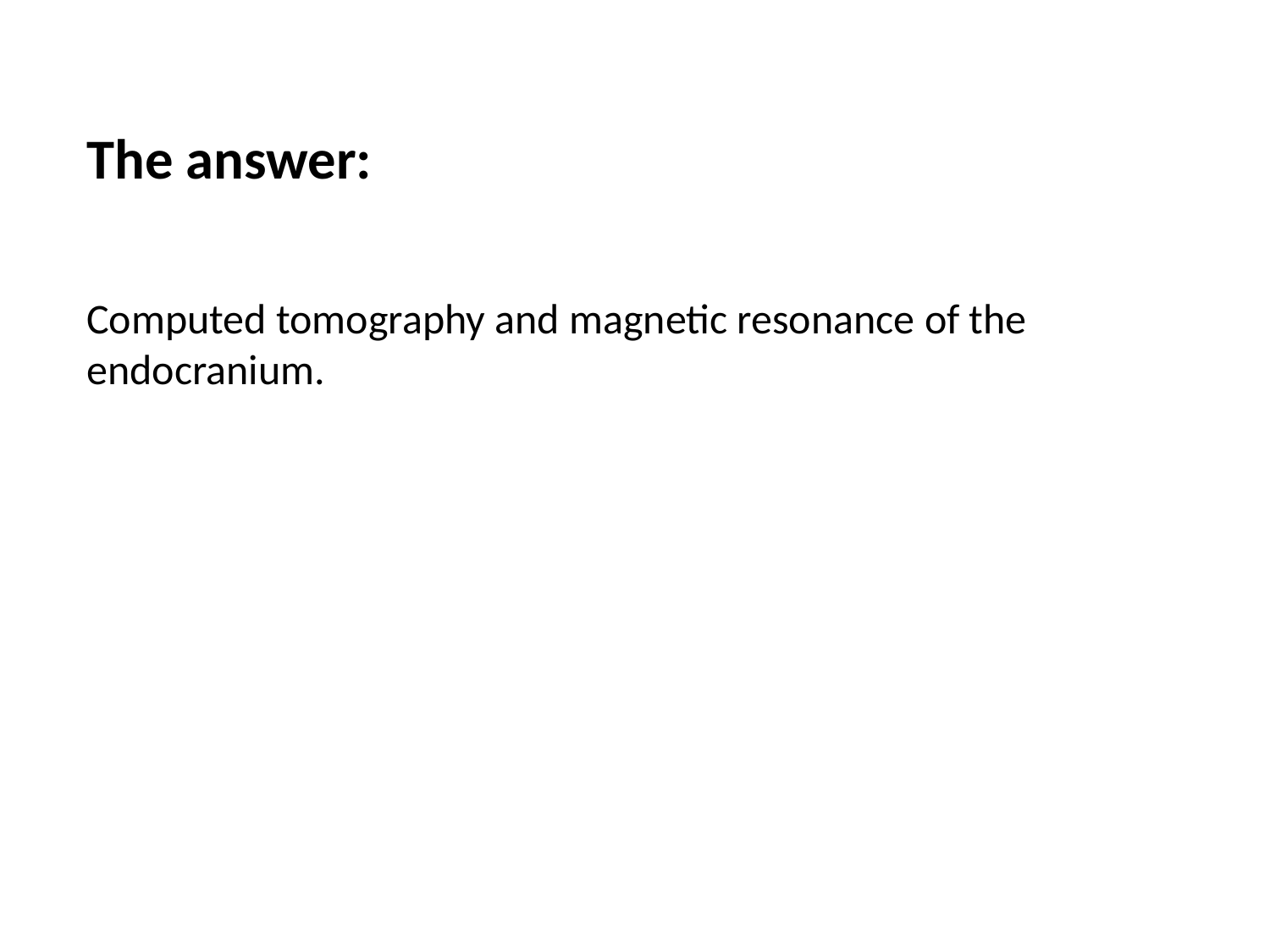

The answer:

Computed tomography and magnetic resonance of the endocranium.